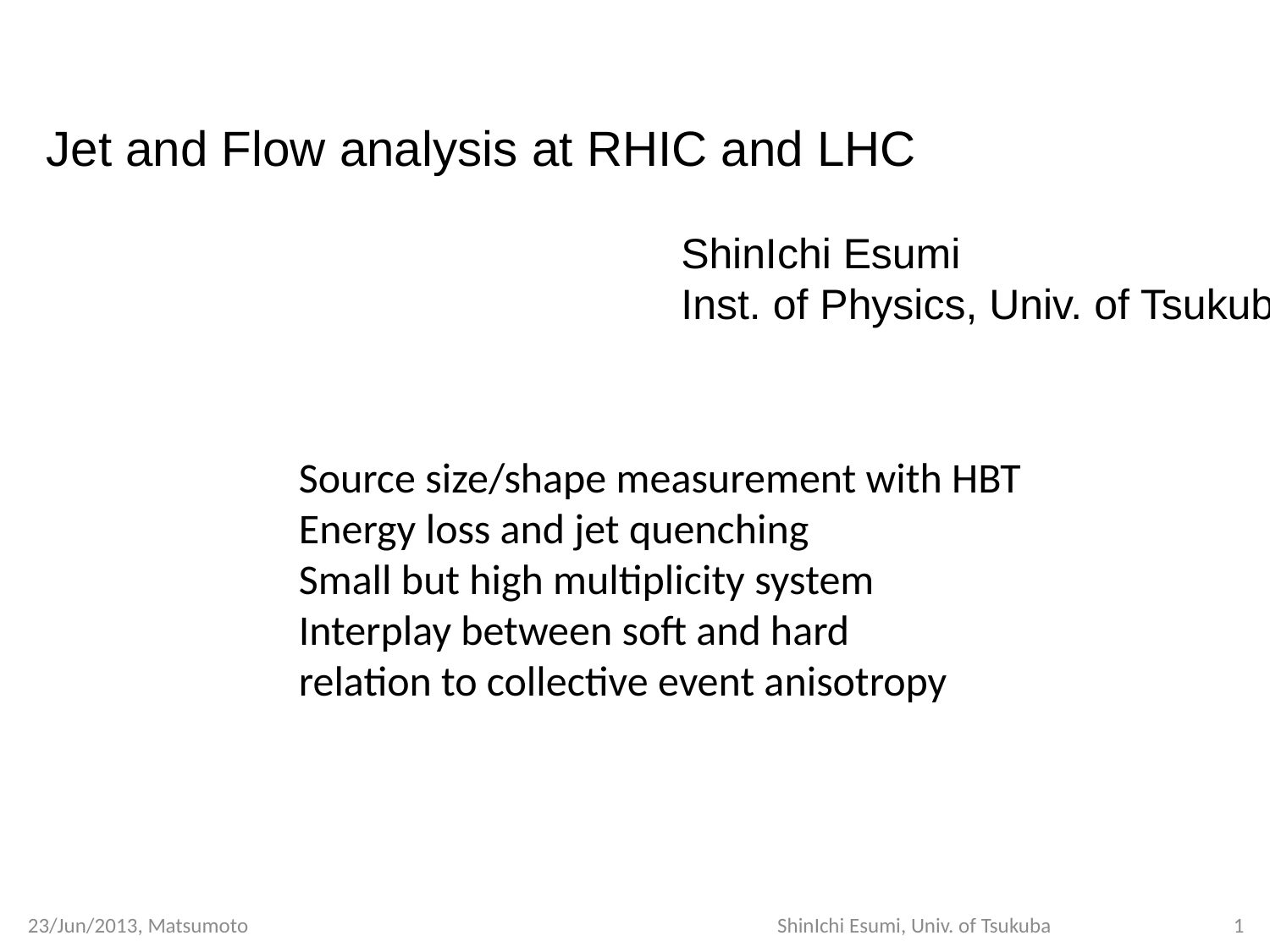

Jet and Flow analysis at RHIC and LHC

					ShinIchi Esumi
					Inst. of Physics, Univ. of Tsukuba
Source size/shape measurement with HBT
Energy loss and jet quenching
Small but high multiplicity system
Interplay between soft and hard
relation to collective event anisotropy
23/Jun/2013, Matsumoto
ShinIchi Esumi, Univ. of Tsukuba
1